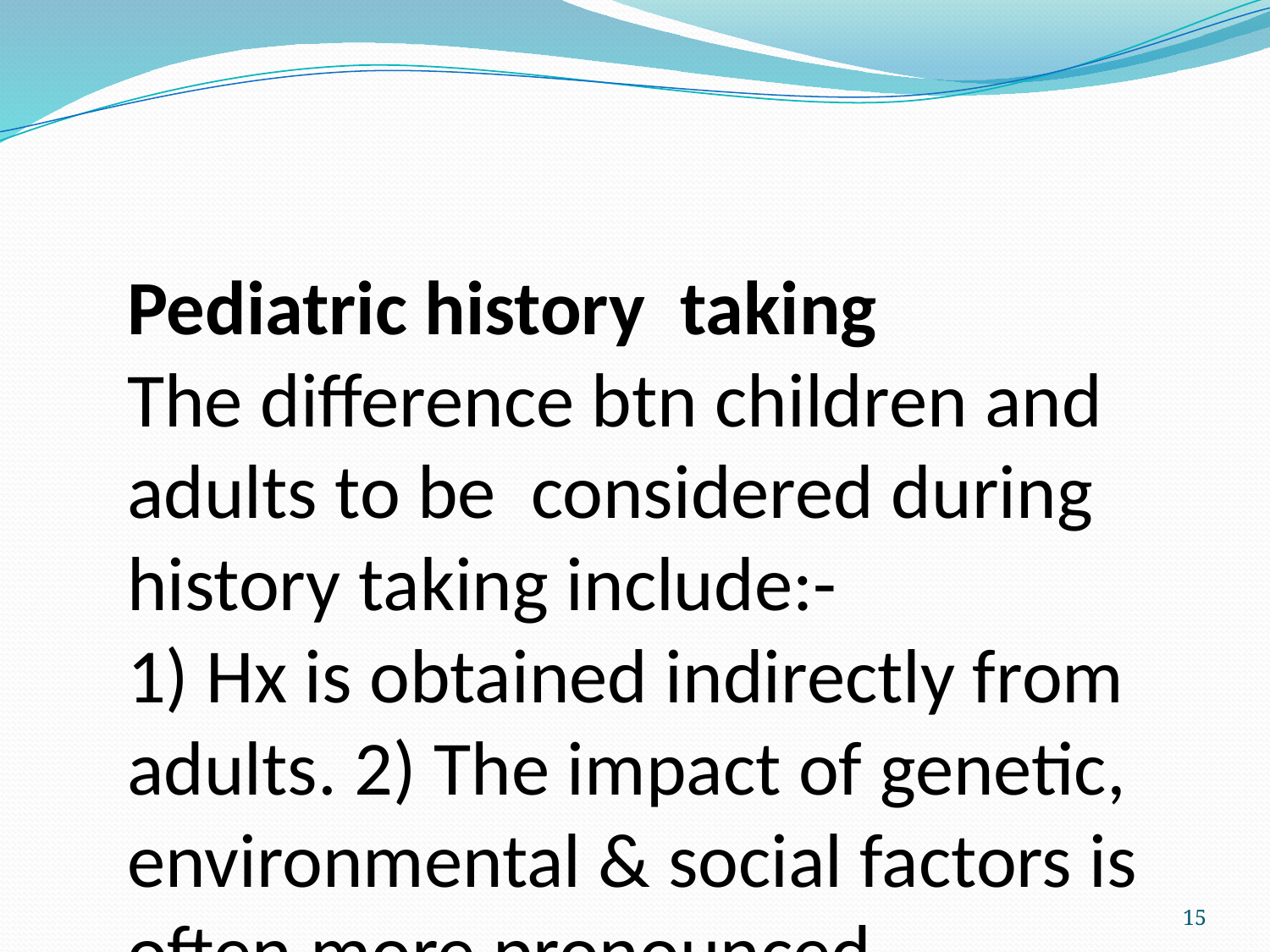

# Pediatric history  taking The difference btn children and adults to be  considered during history taking include:- 1) Hx is obtained indirectly from  adults. 2) The impact of genetic, environmental & social factors is often more pronounced
15